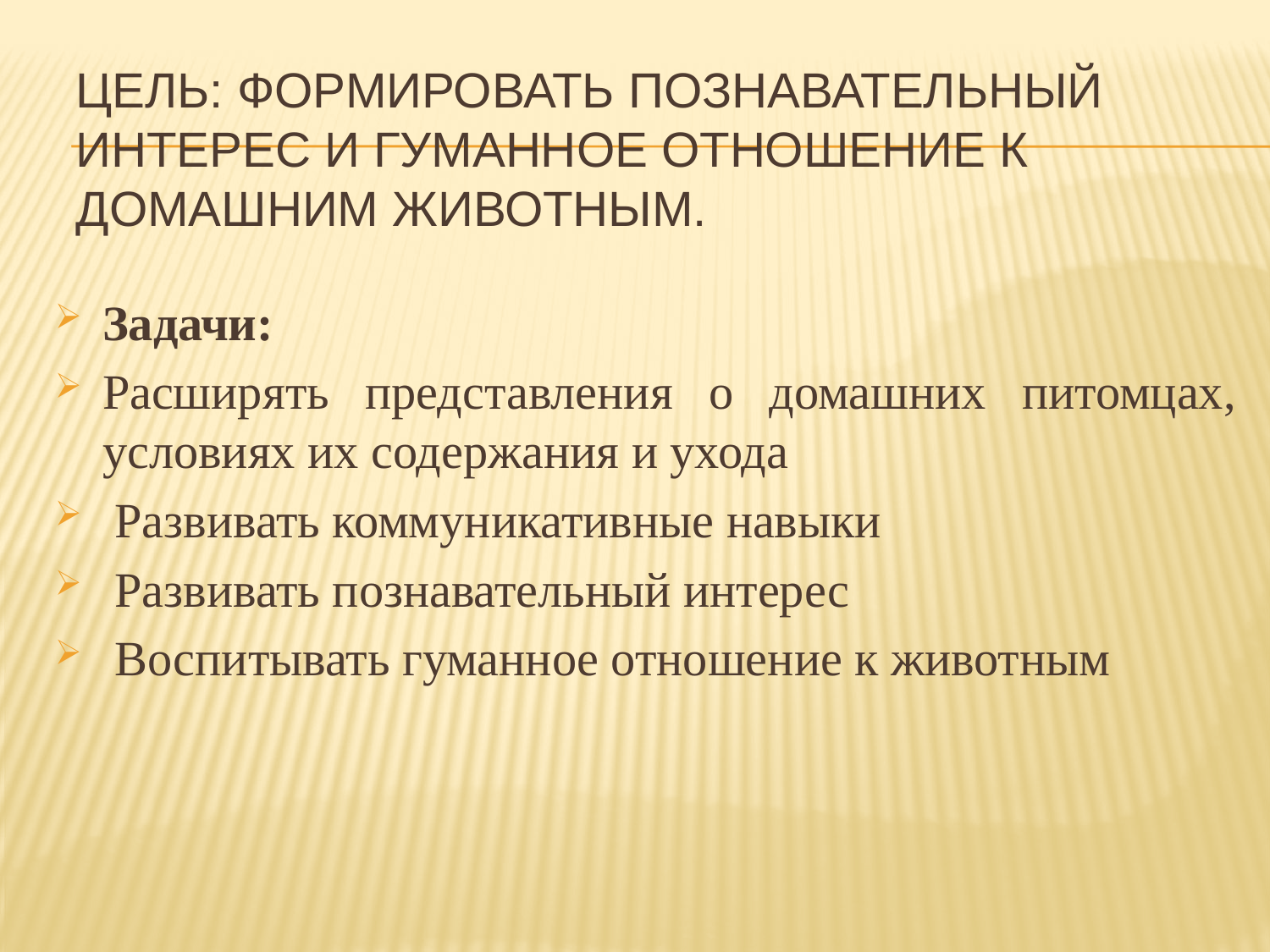

# Цель: Формировать познавательный интерес и гуманное отношение к домашним животным.

Задачи:
Расширять представления о домашних питомцах, условиях их содержания и ухода
 Развивать коммуникативные навыки
 Развивать познавательный интерес
 Воспитывать гуманное отношение к животным